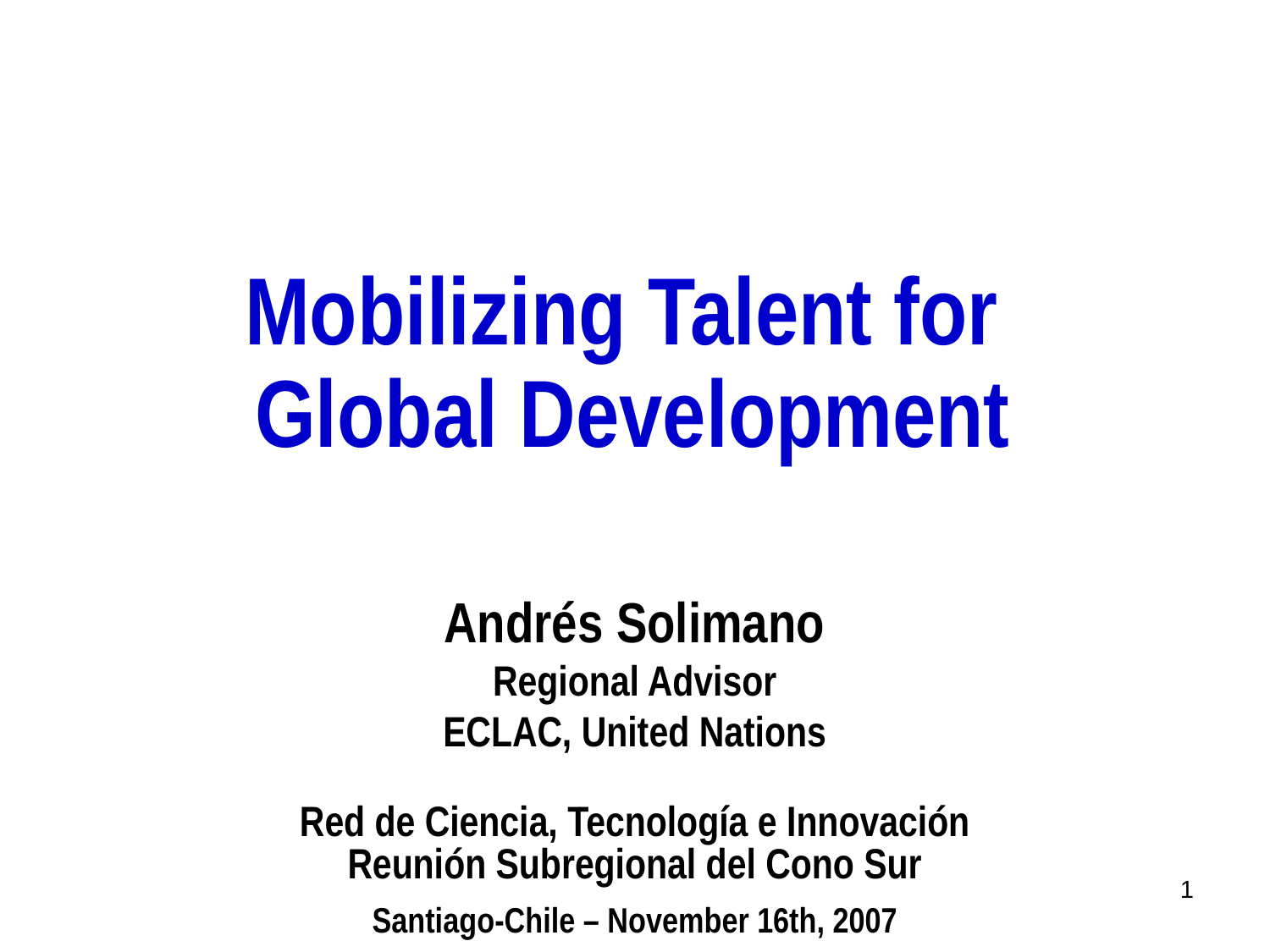

# Mobilizing Talent for Global Development

Andrés Solimano
Regional Advisor
ECLAC, United Nations

Red de Ciencia, Tecnología e Innovación
Reunión Subregional del Cono Sur
Santiago-Chile – November 16th, 2007
1